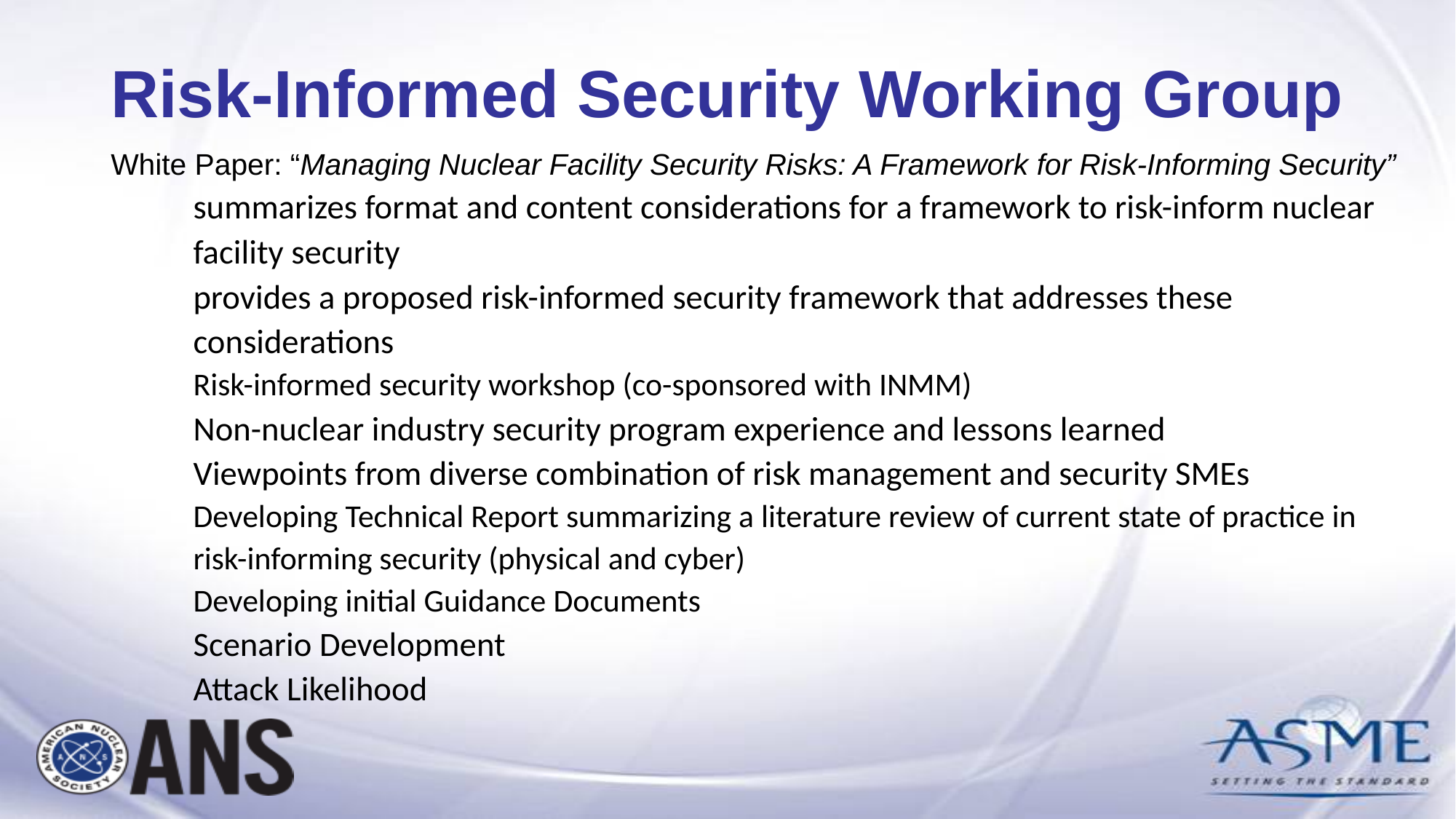

Risk-Informed Security Working Group
White Paper: “Managing Nuclear Facility Security Risks: A Framework for Risk-Informing Security”
summarizes format and content considerations for a framework to risk-inform nuclear facility security
provides a proposed risk-informed security framework that addresses these considerations
Risk-informed security workshop (co-sponsored with INMM)
Non-nuclear industry security program experience and lessons learned
Viewpoints from diverse combination of risk management and security SMEs
Developing Technical Report summarizing a literature review of current state of practice in risk-informing security (physical and cyber)
Developing initial Guidance Documents
Scenario Development
Attack Likelihood